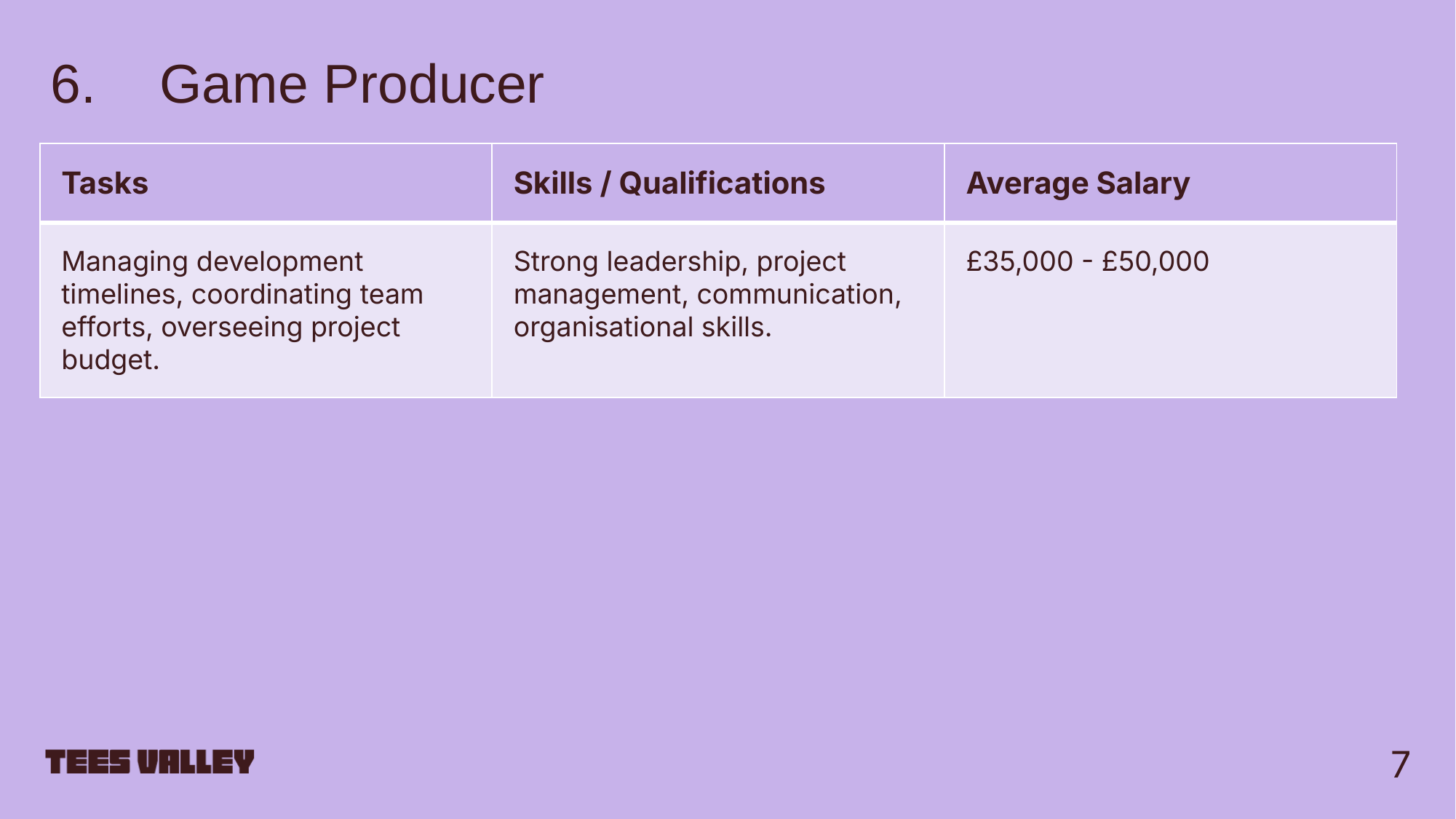

# 6.	Game Producer
| Tasks | Skills / Qualifications | Average Salary |
| --- | --- | --- |
| Managing development timelines, coordinating team efforts, overseeing project budget. | Strong leadership, project management, communication, organisational skills. | £35,000 - £50,000 |